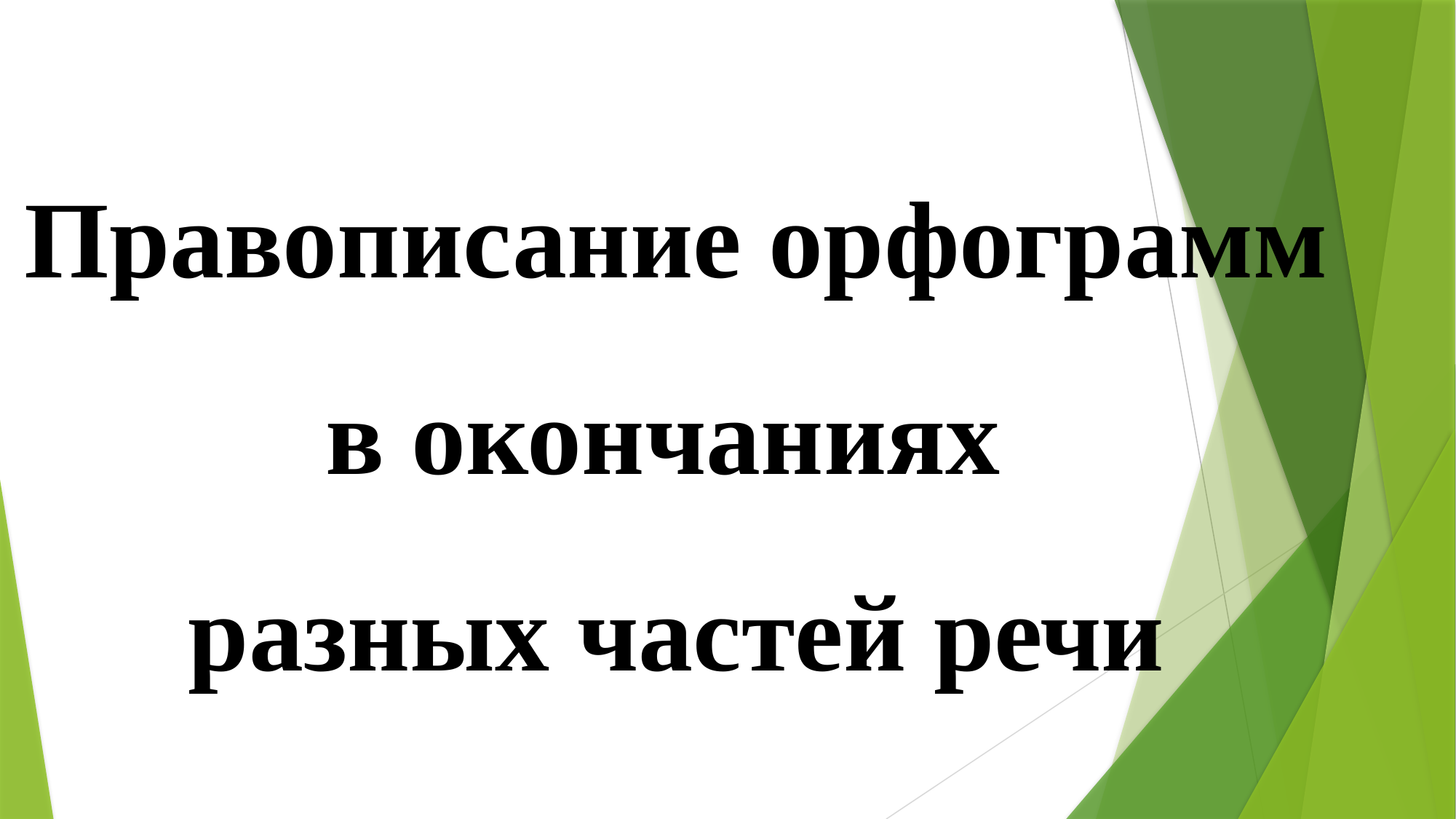

# Правописание орфограмм в окончаниях разных частей речи